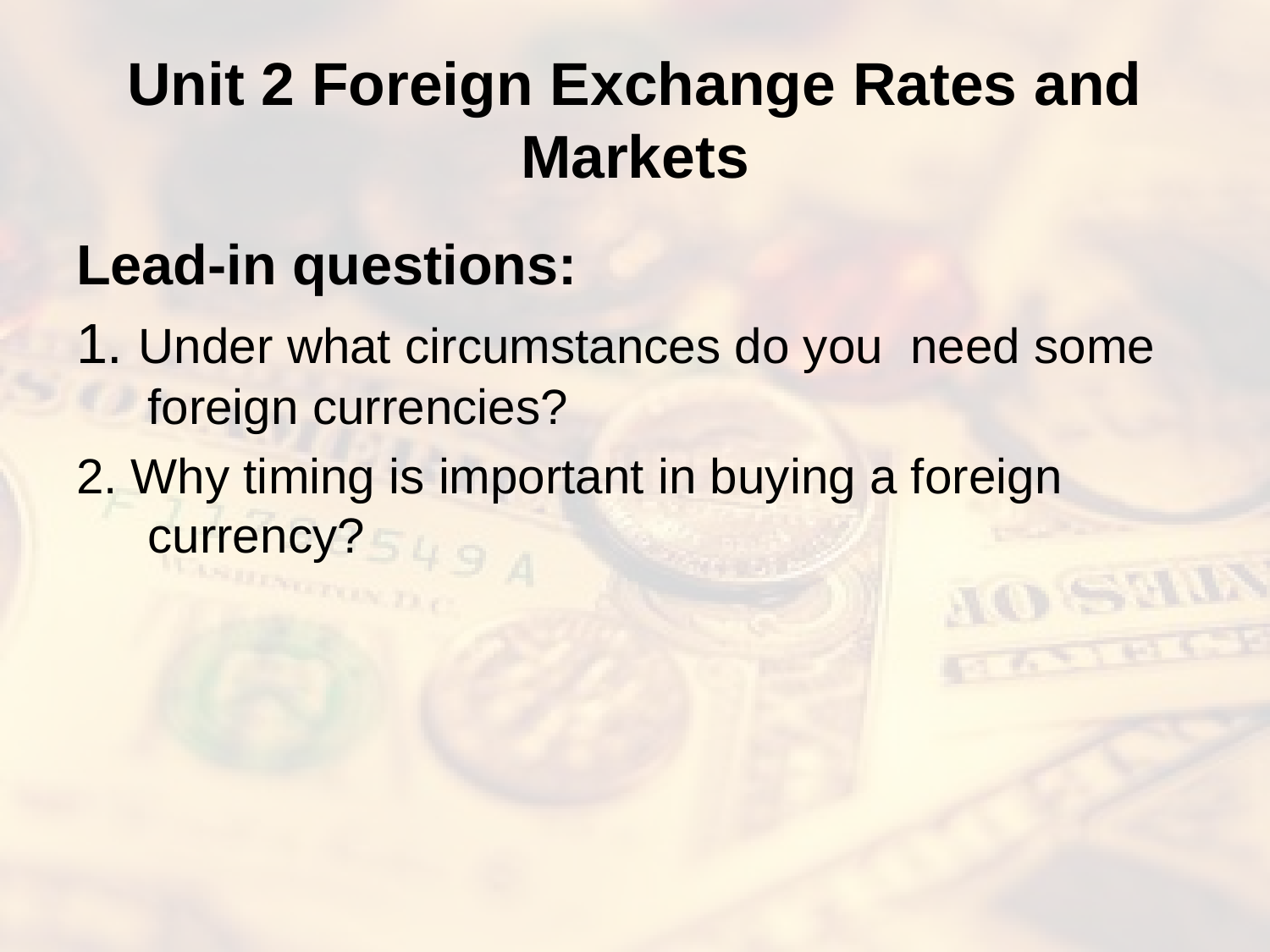

# Unit 2 Foreign Exchange Rates and Markets
Lead-in questions:
1. Under what circumstances do you  need some foreign currencies?
2. Why timing is important in buying a foreign currency?